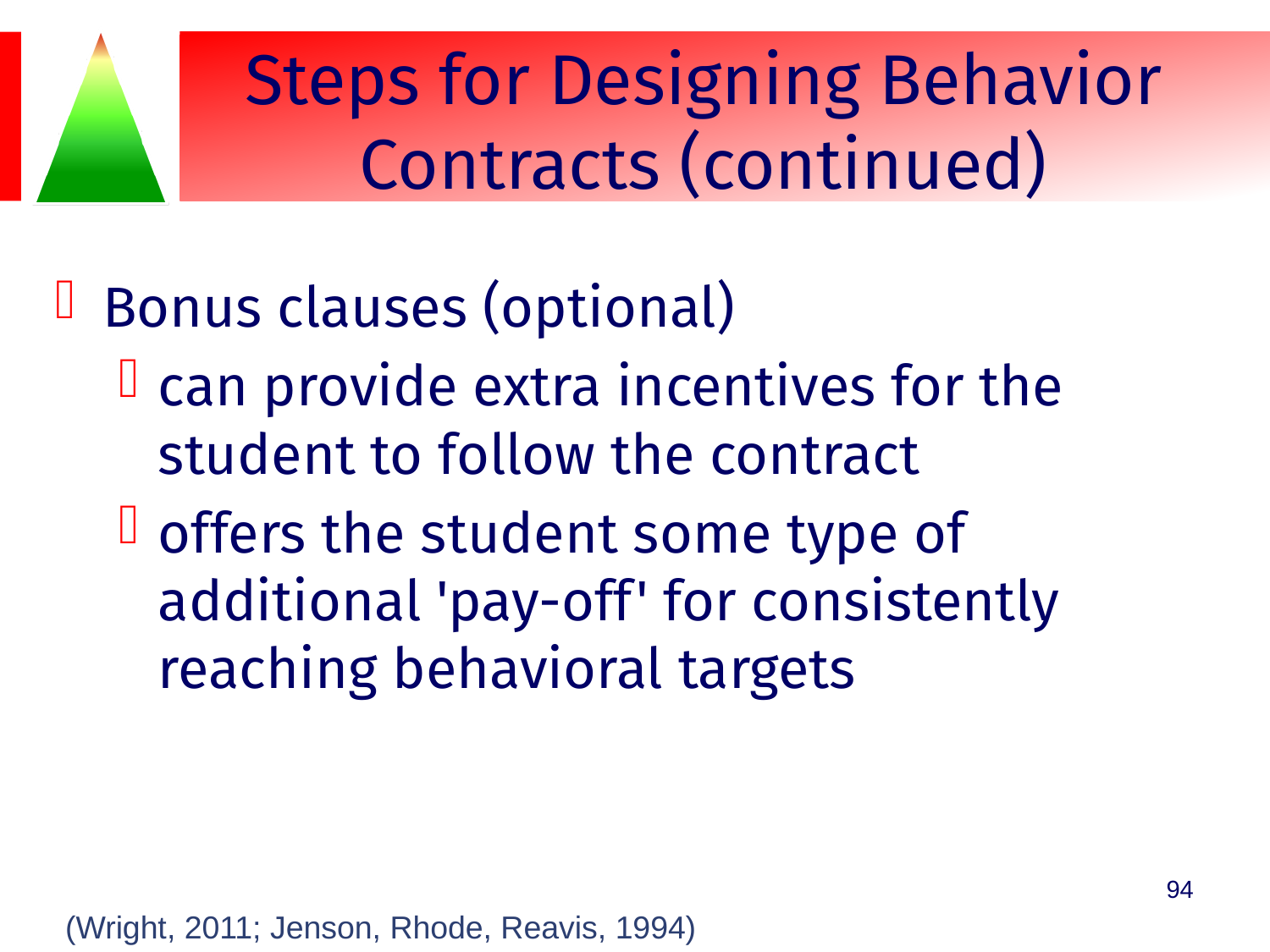

# Steps for Designing Behavior Contracts (continued)
Bonus clauses (optional)
can provide extra incentives for the student to follow the contract
offers the student some type of additional 'pay-off' for consistently reaching behavioral targets
94
(Wright, 2011; Jenson, Rhode, Reavis, 1994)